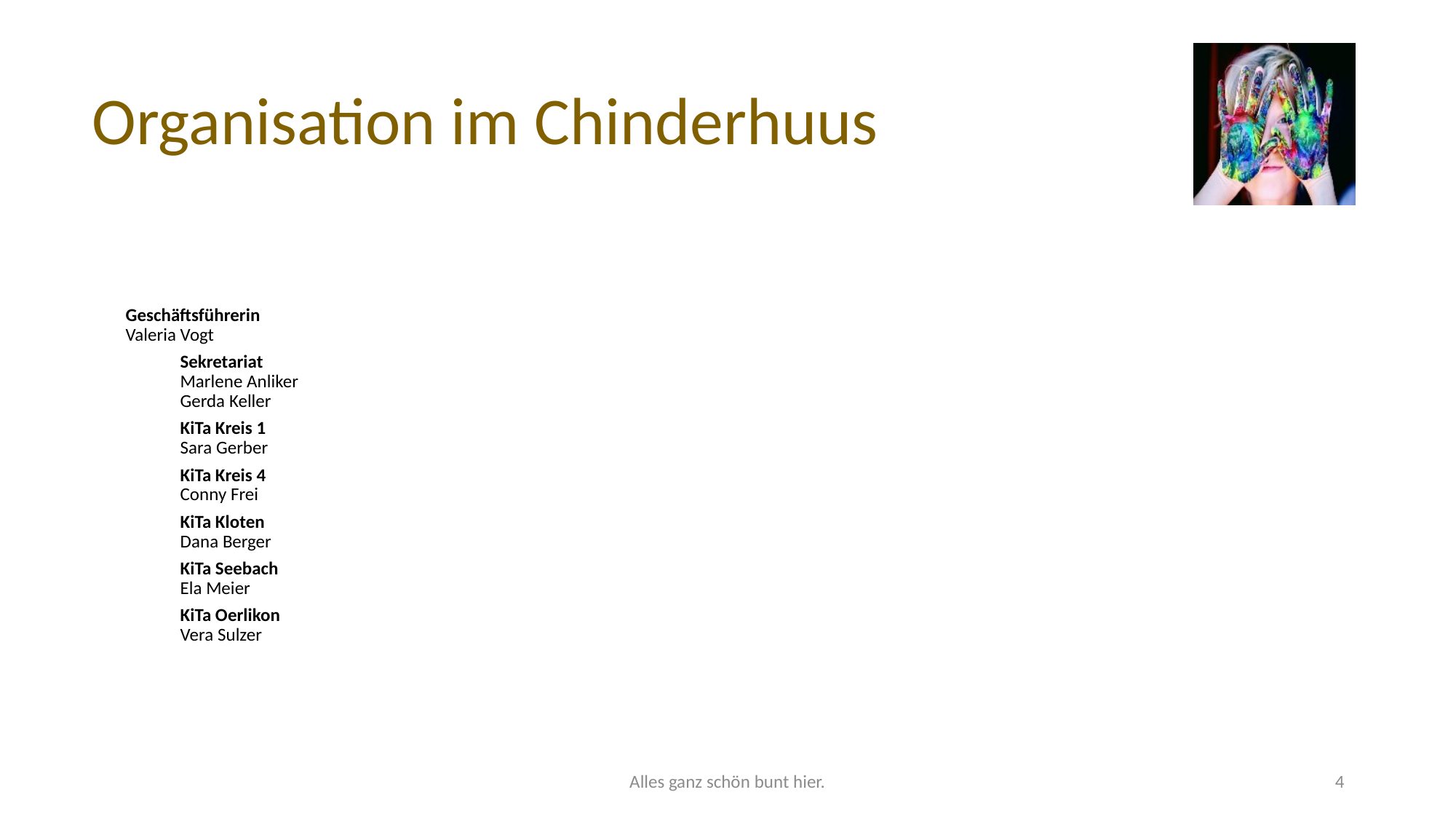

# Organisation im Chinderhuus
Geschäftsführerin
Valeria Vogt
Sekretariat
Marlene Anliker
Gerda Keller
KiTa Kreis 1
Sara Gerber
KiTa Kreis 4
Conny Frei
KiTa Kloten
Dana Berger
KiTa Seebach
Ela Meier
KiTa Oerlikon
Vera Sulzer
Alles ganz schön bunt hier.
4